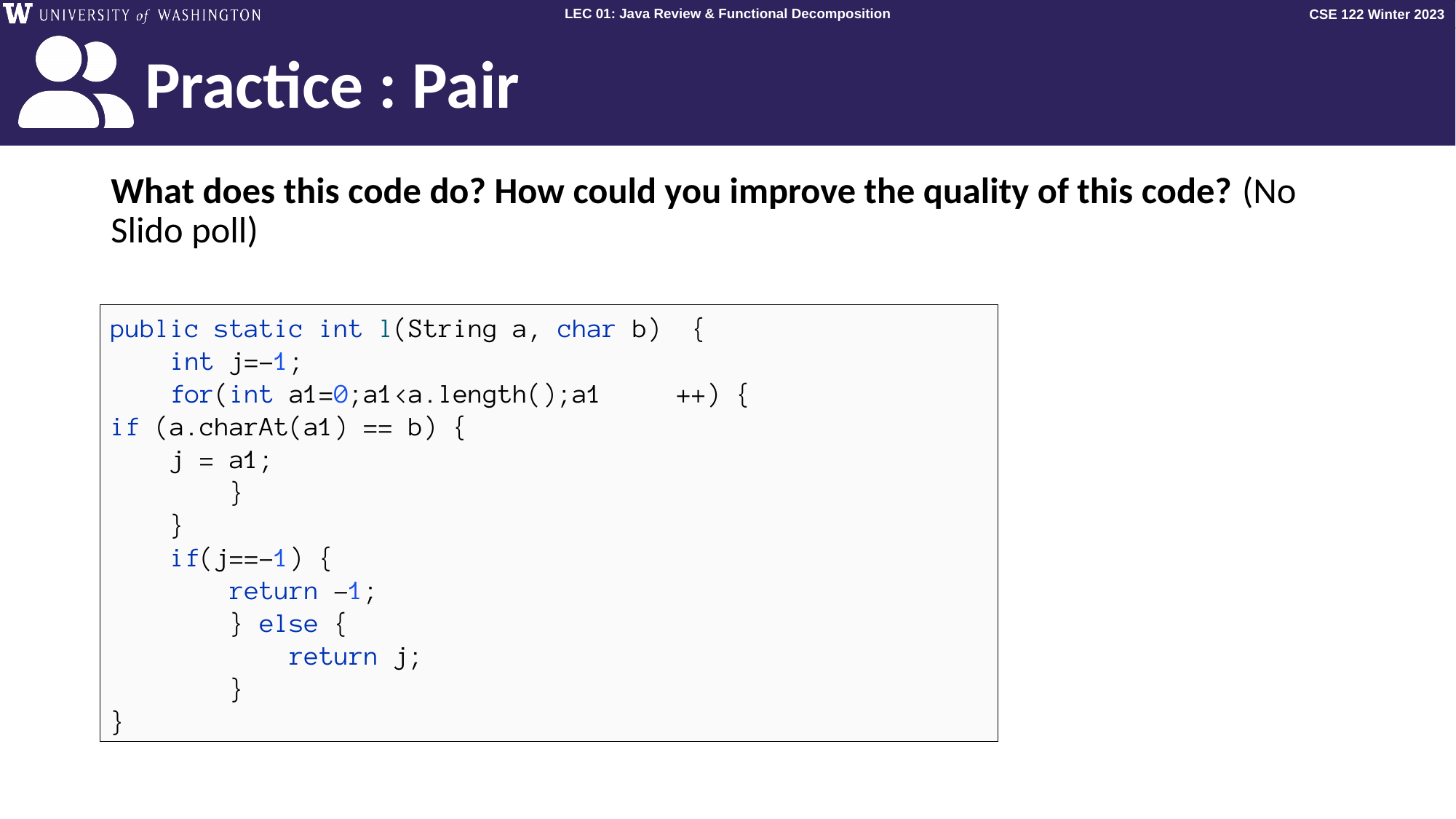

# What does this code do? How could you improve the quality of this code? (No Slido poll)
public static int l(String a, char b)  {
    int j=-1;
    for(int a1=0;a1<a.length();a1     ++) {
if (a.charAt(a1) == b) {
    j = a1;
        }
    }
    if(j==-1) {
        return -1;
        } else {
            return j;
        }
}